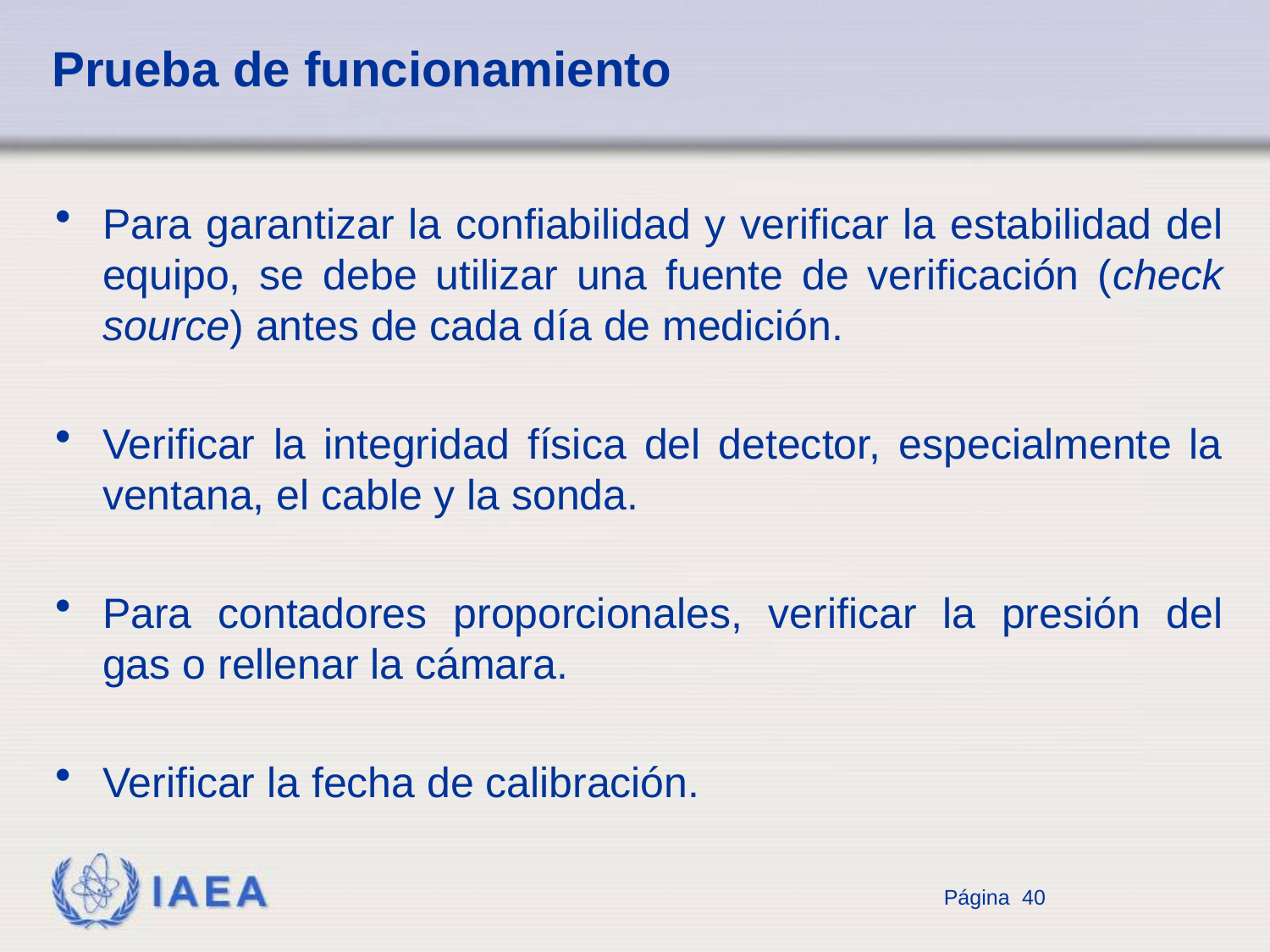

# Prueba de funcionamiento
Para garantizar la confiabilidad y verificar la estabilidad del equipo, se debe utilizar una fuente de verificación (check source) antes de cada día de medición.

Verificar la integridad física del detector, especialmente la ventana, el cable y la sonda.

Para contadores proporcionales, verificar la presión del gas o rellenar la cámara.

Verificar la fecha de calibración.